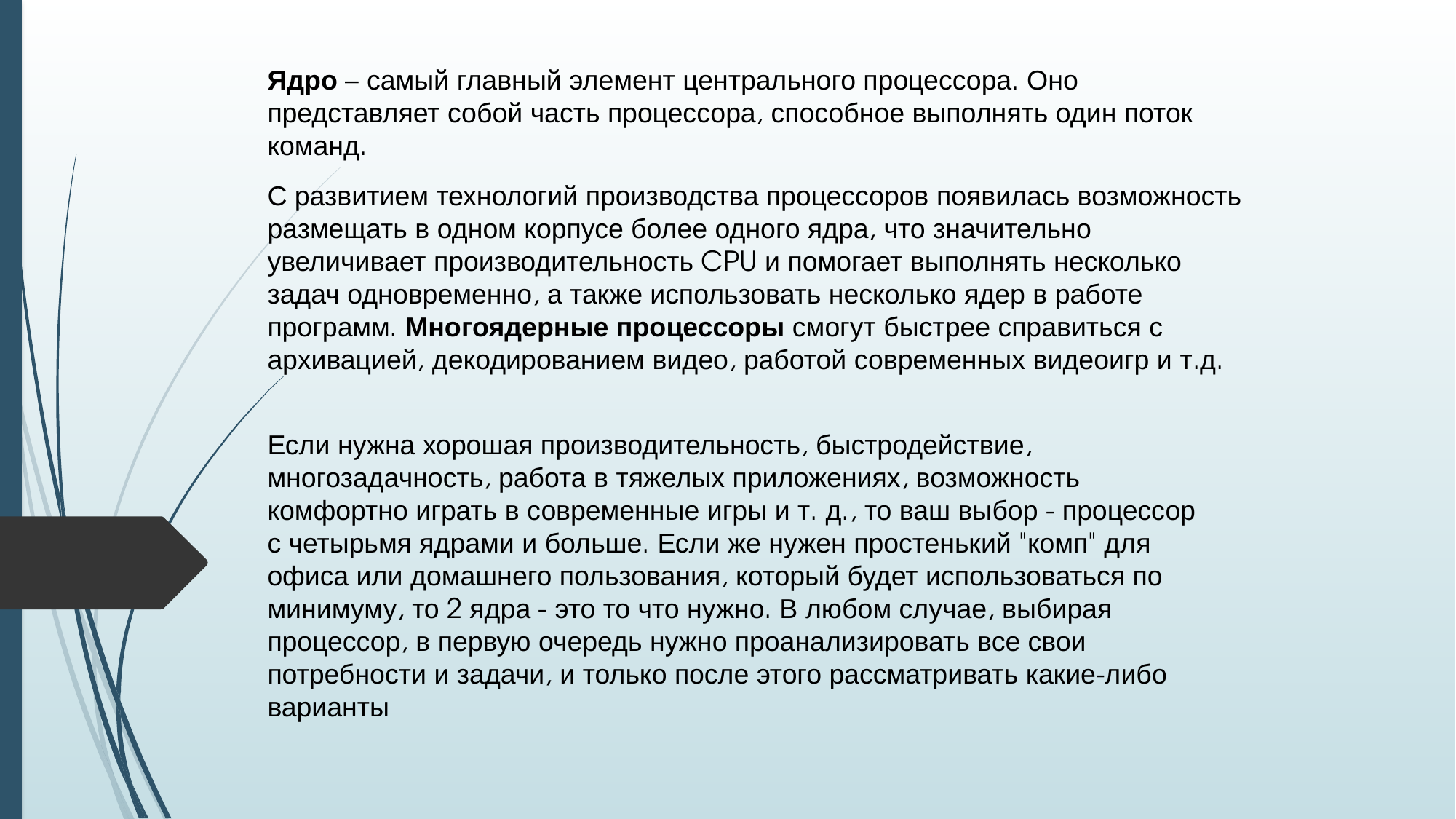

Ядро – самый главный элемент центрального процессора. Оно представляет собой часть процессора, способное выполнять один поток команд.
С развитием технологий производства процессоров появилась возможность размещать в одном корпусе более одного ядра, что значительно увеличивает производительность CPU и помогает выполнять несколько задач одновременно, а также использовать несколько ядер в работе программ. Многоядерные процессоры смогут быстрее справиться с архивацией, декодированием видео, работой современных видеоигр и т.д.
Если нужна хорошая производительность, быстродействие, многозадачность, работа в тяжелых приложениях, возможность комфортно играть в современные игры и т. д., то ваш выбор - процессор с четырьмя ядрами и больше. Если же нужен простенький "комп" для офиса или домашнего пользования, который будет использоваться по минимуму, то 2 ядра - это то что нужно. В любом случае, выбирая процессор, в первую очередь нужно проанализировать все свои потребности и задачи, и только после этого рассматривать какие-либо варианты